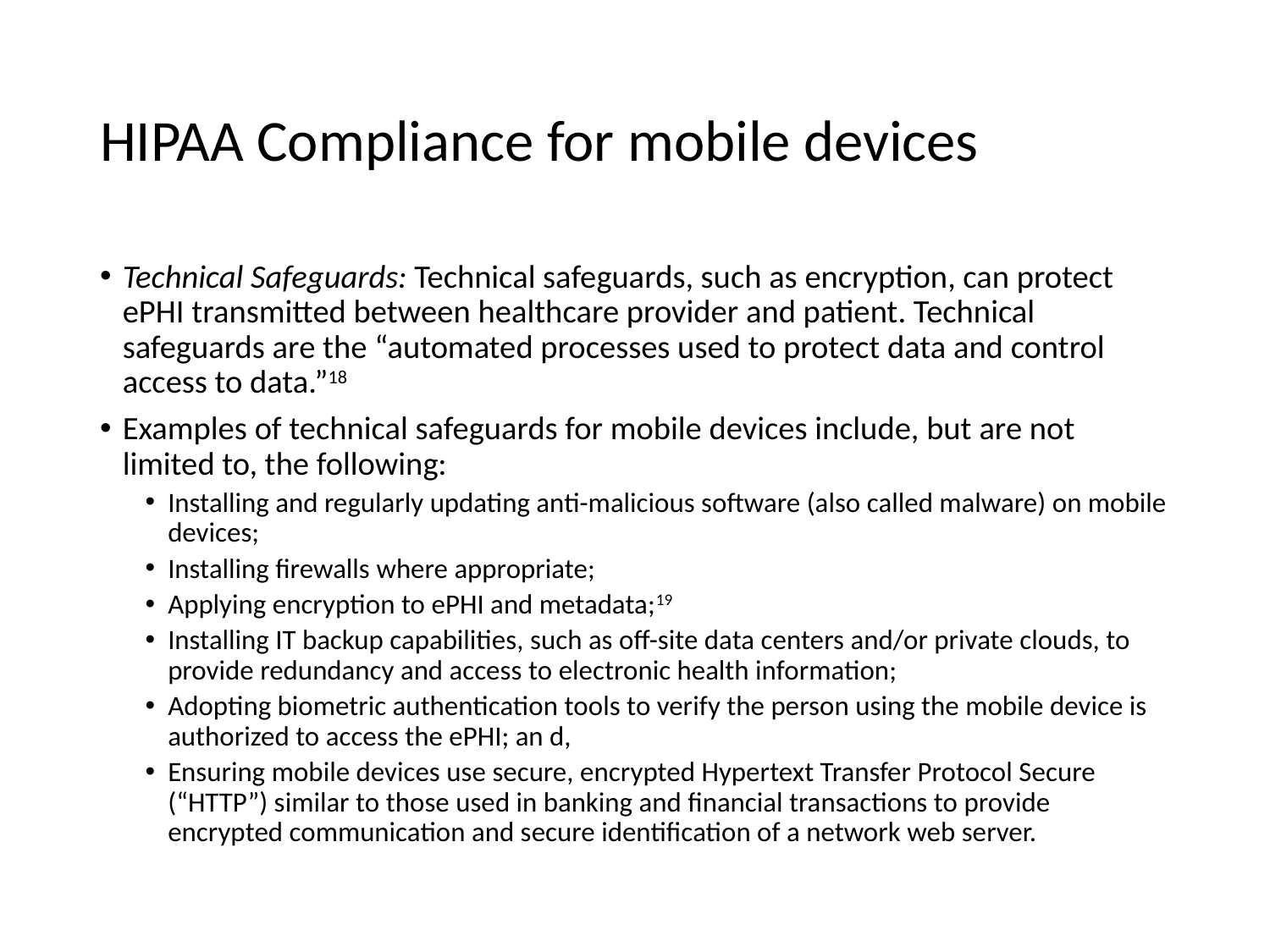

# HIPAA Compliance for mobile devices
Technical Safeguards: Technical safeguards, such as encryption, can protect ePHI transmitted between healthcare provider and patient. Technical safeguards are the “automated processes used to protect data and control access to data.”18
Examples of technical safeguards for mobile devices include, but are not limited to, the following:
Installing and regularly updating anti-malicious software (also called malware) on mobile devices;
Installing firewalls where appropriate;
Applying encryption to ePHI and metadata;19
Installing IT backup capabilities, such as off-site data centers and/or private clouds, to provide redundancy and access to electronic health information;
Adopting biometric authentication tools to verify the person using the mobile device is authorized to access the ePHI; an d,
Ensuring mobile devices use secure, encrypted Hypertext Transfer Protocol Secure (“HTTP”) similar to those used in banking and financial transactions to provide encrypted communication and secure identification of a network web server.